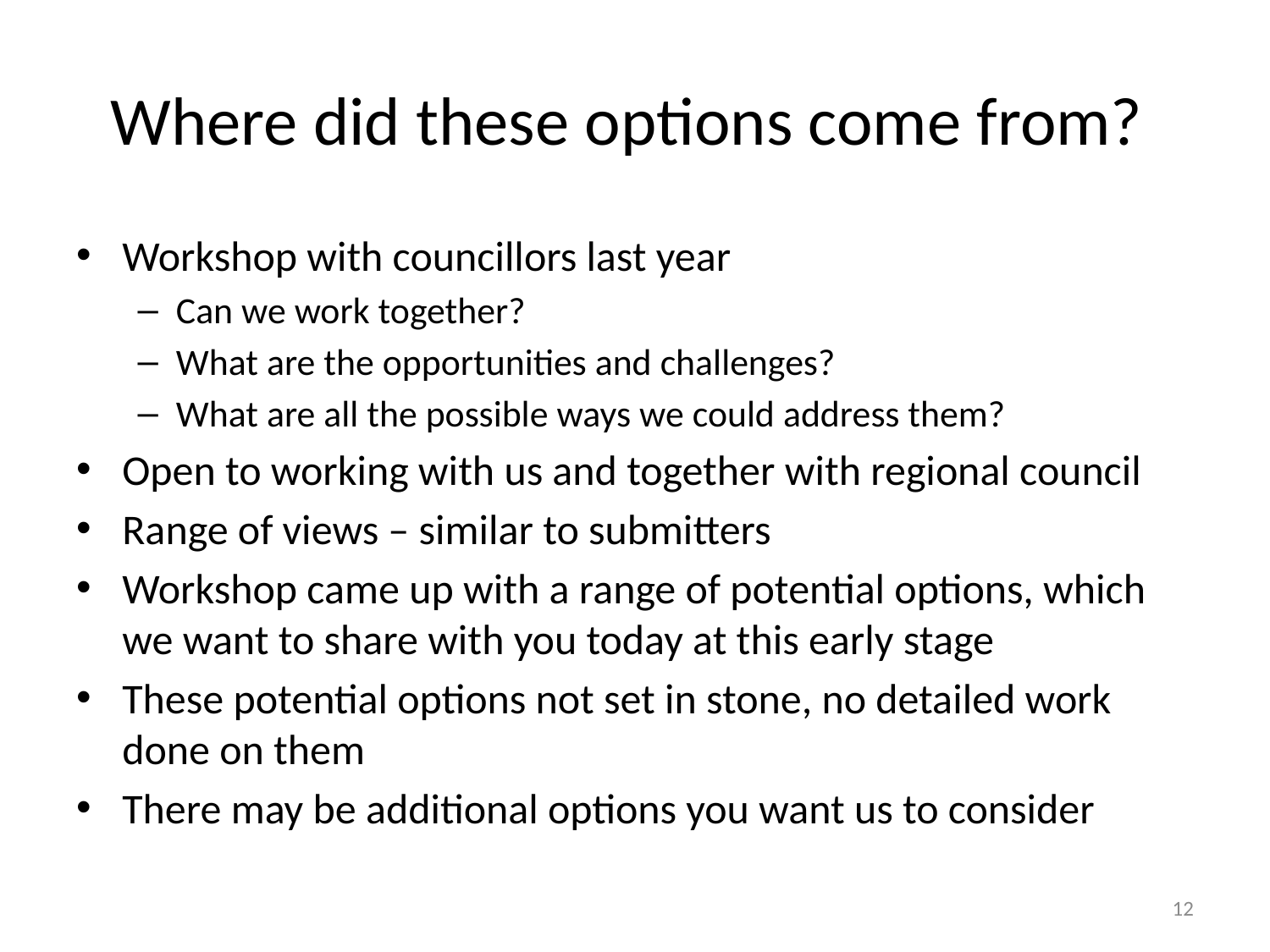

# Where did these options come from?
Workshop with councillors last year
Can we work together?
What are the opportunities and challenges?
What are all the possible ways we could address them?
Open to working with us and together with regional council
Range of views – similar to submitters
Workshop came up with a range of potential options, which we want to share with you today at this early stage
These potential options not set in stone, no detailed work done on them
There may be additional options you want us to consider
12